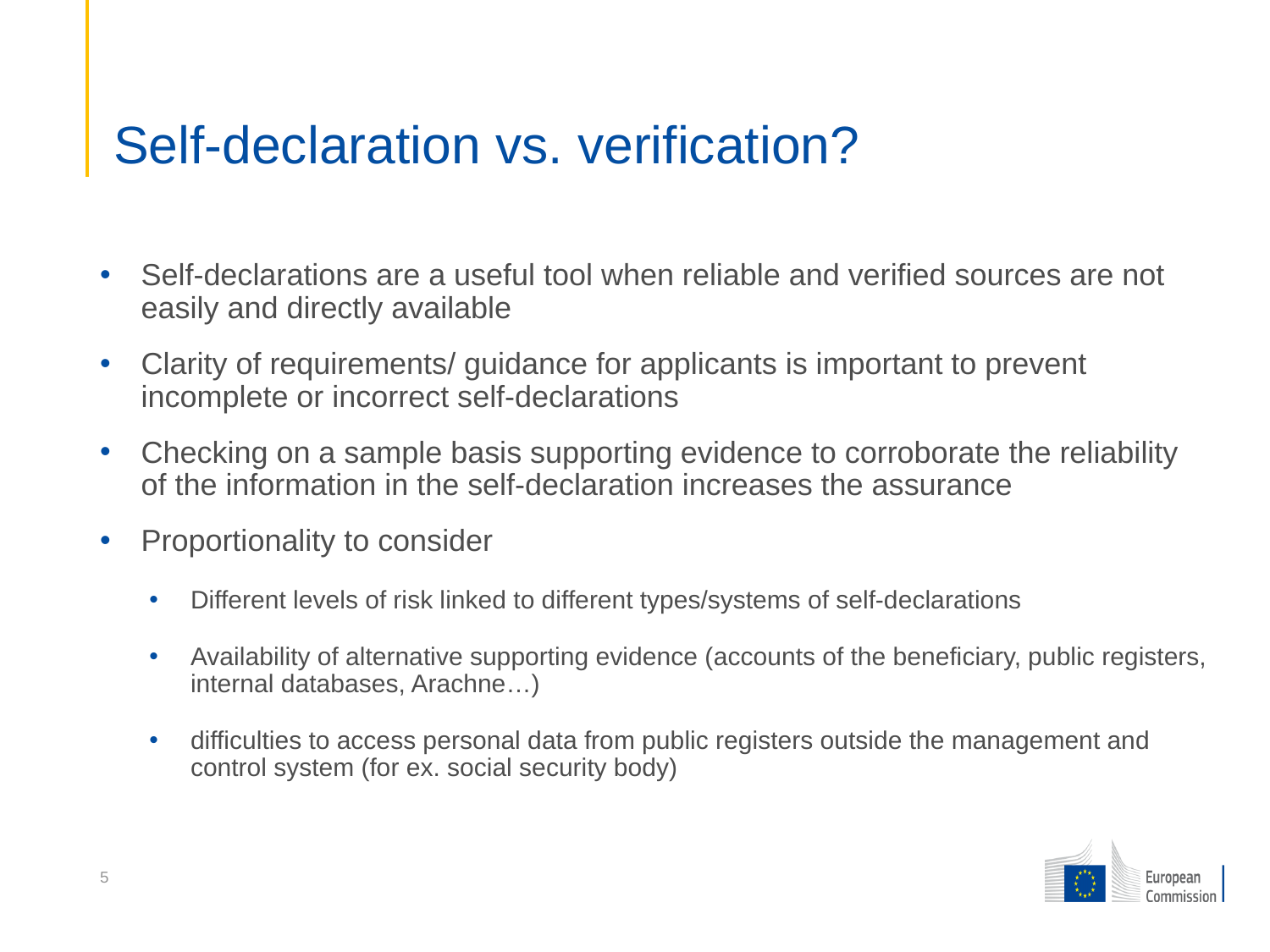

# Self-declaration vs. verification?
Self-declarations are a useful tool when reliable and verified sources are not easily and directly available
Clarity of requirements/ guidance for applicants is important to prevent incomplete or incorrect self-declarations
Checking on a sample basis supporting evidence to corroborate the reliability of the information in the self-declaration increases the assurance
Proportionality to consider
Different levels of risk linked to different types/systems of self-declarations
Availability of alternative supporting evidence (accounts of the beneficiary, public registers, internal databases, Arachne…)
difficulties to access personal data from public registers outside the management and control system (for ex. social security body)

5